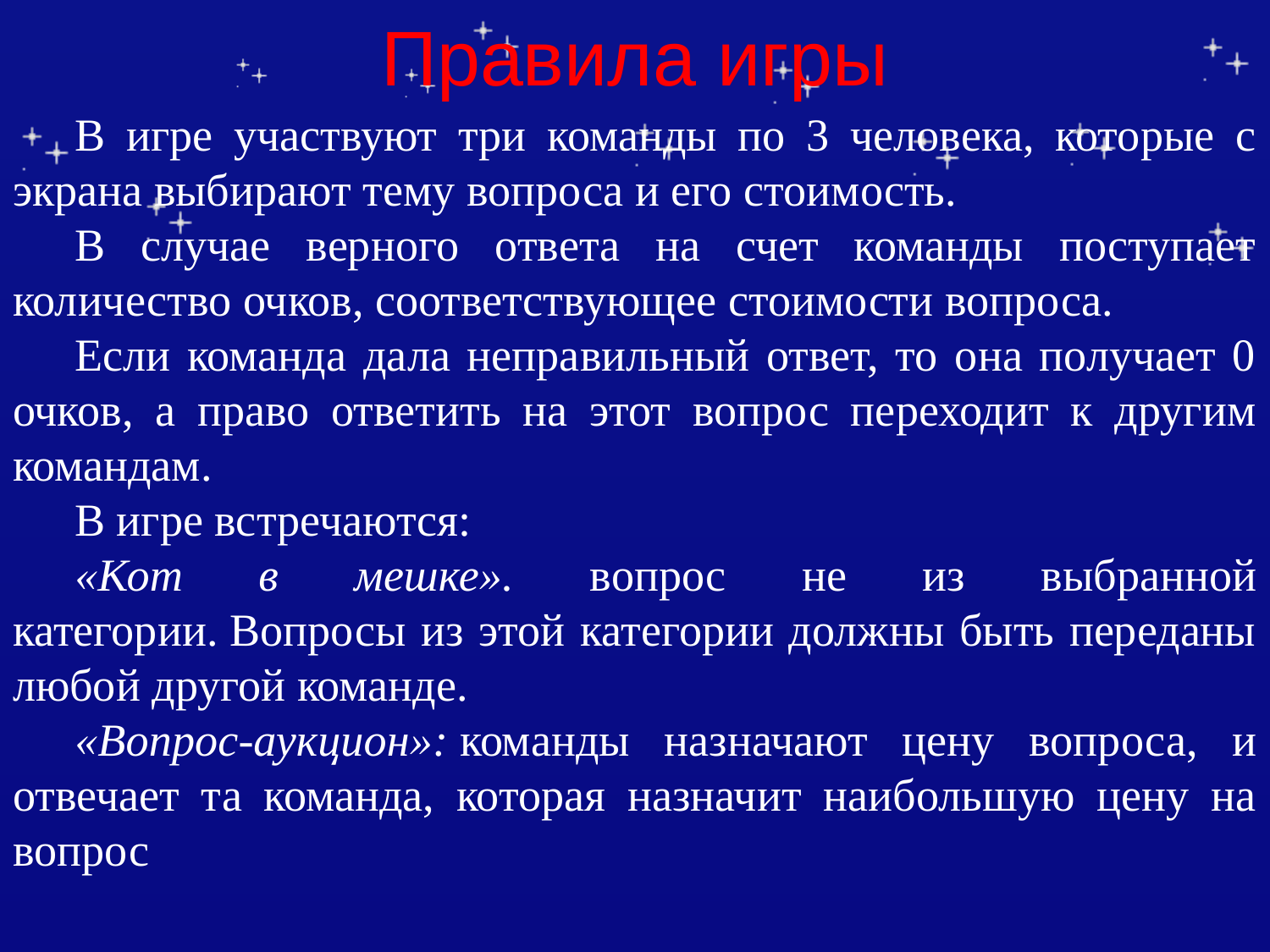

# Правила игры
В игре участвуют три команды по 3 человека, которые с экрана выбирают тему вопроса и его стоимость.
В случае верного ответа на счет команды поступает количество очков, соответствующее стоимости вопроса.
Если команда дала неправильный ответ, то она получает 0 очков, а право ответить на этот вопрос переходит к другим командам.
В игре встречаются:
«Кот в мешке». вопрос не из выбранной категории. Вопросы из этой категории должны быть переданы любой другой команде.
«Вопрос-аукцион»: команды назначают цену вопроса, и отвечает та команда, которая назначит наибольшую цену на вопрос